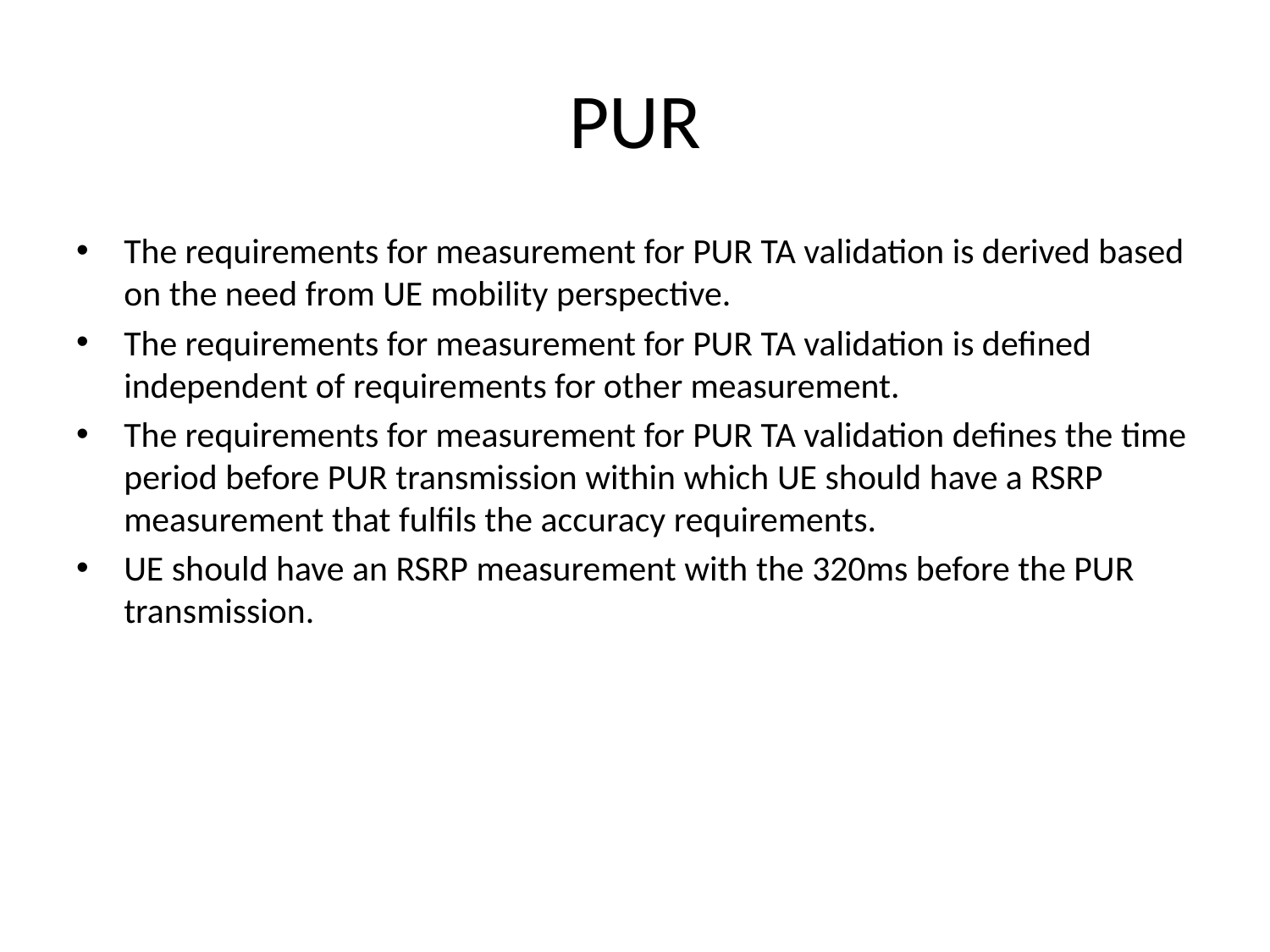

# PUR
The requirements for measurement for PUR TA validation is derived based on the need from UE mobility perspective.
The requirements for measurement for PUR TA validation is defined independent of requirements for other measurement.
The requirements for measurement for PUR TA validation defines the time period before PUR transmission within which UE should have a RSRP measurement that fulfils the accuracy requirements.
UE should have an RSRP measurement with the 320ms before the PUR transmission.